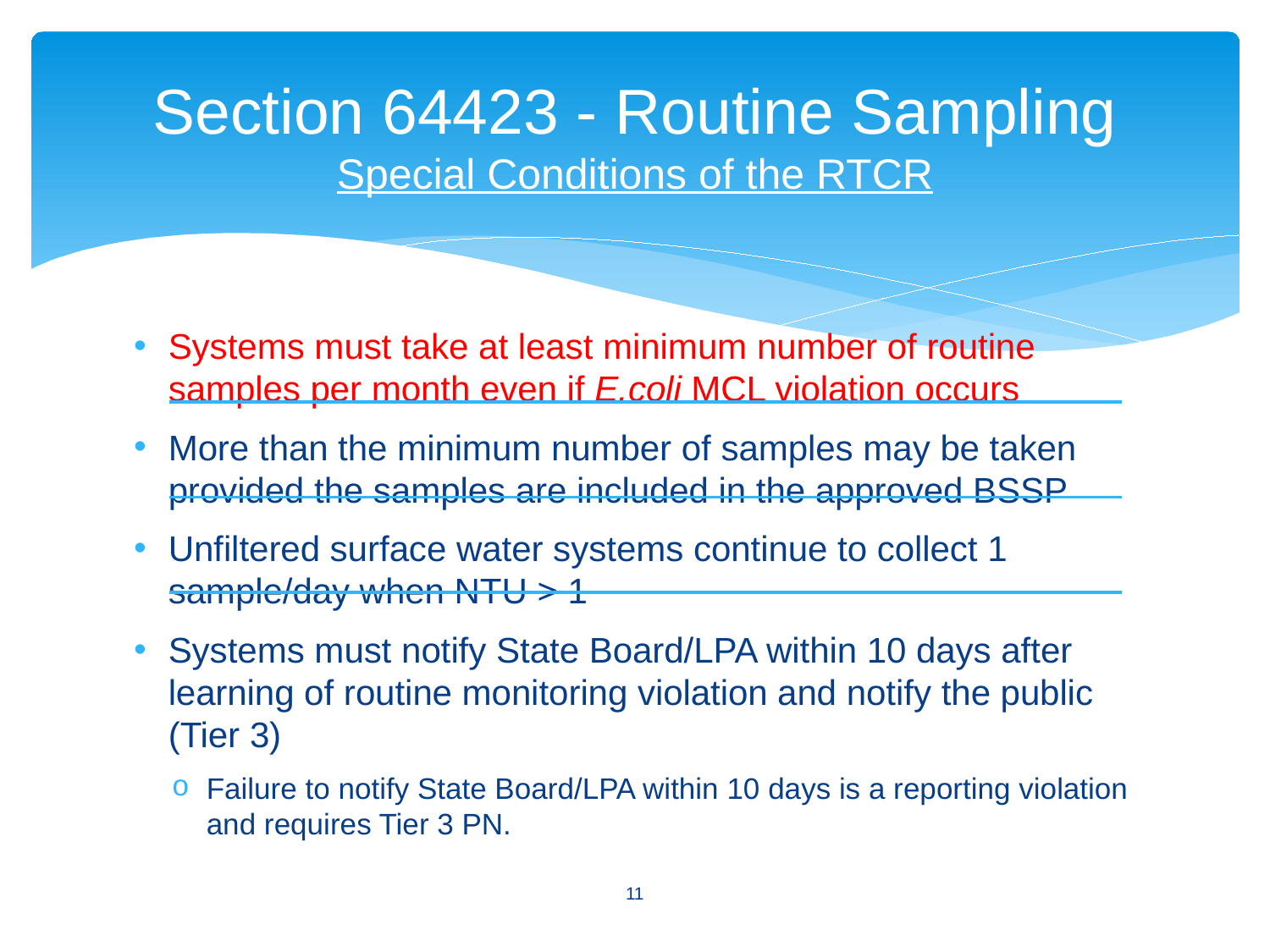

# Section 64423 - Routine Sampling Special Conditions of the RTCR
Systems must take at least minimum number of routine samples per month even if E.coli MCL violation occurs
More than the minimum number of samples may be taken provided the samples are included in the approved BSSP
Unfiltered surface water systems continue to collect 1 sample/day when NTU > 1
Systems must notify State Board/LPA within 10 days after learning of routine monitoring violation and notify the public (Tier 3)
Failure to notify State Board/LPA within 10 days is a reporting violation and requires Tier 3 PN.

11